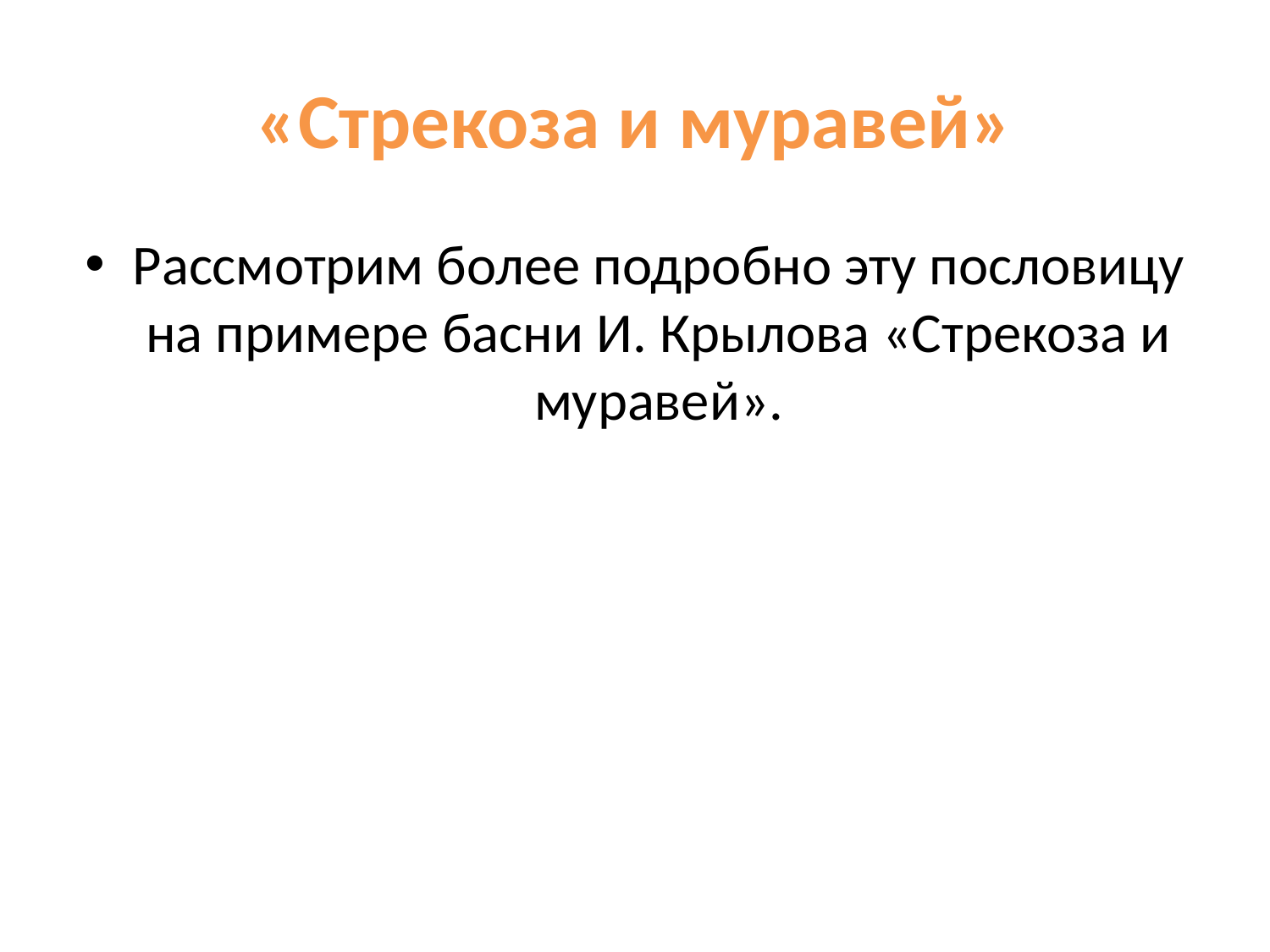

# «Стрекоза и муравей»
Рассмотрим более подробно эту пословицу на примере басни И. Крылова «Стрекоза и муравей».